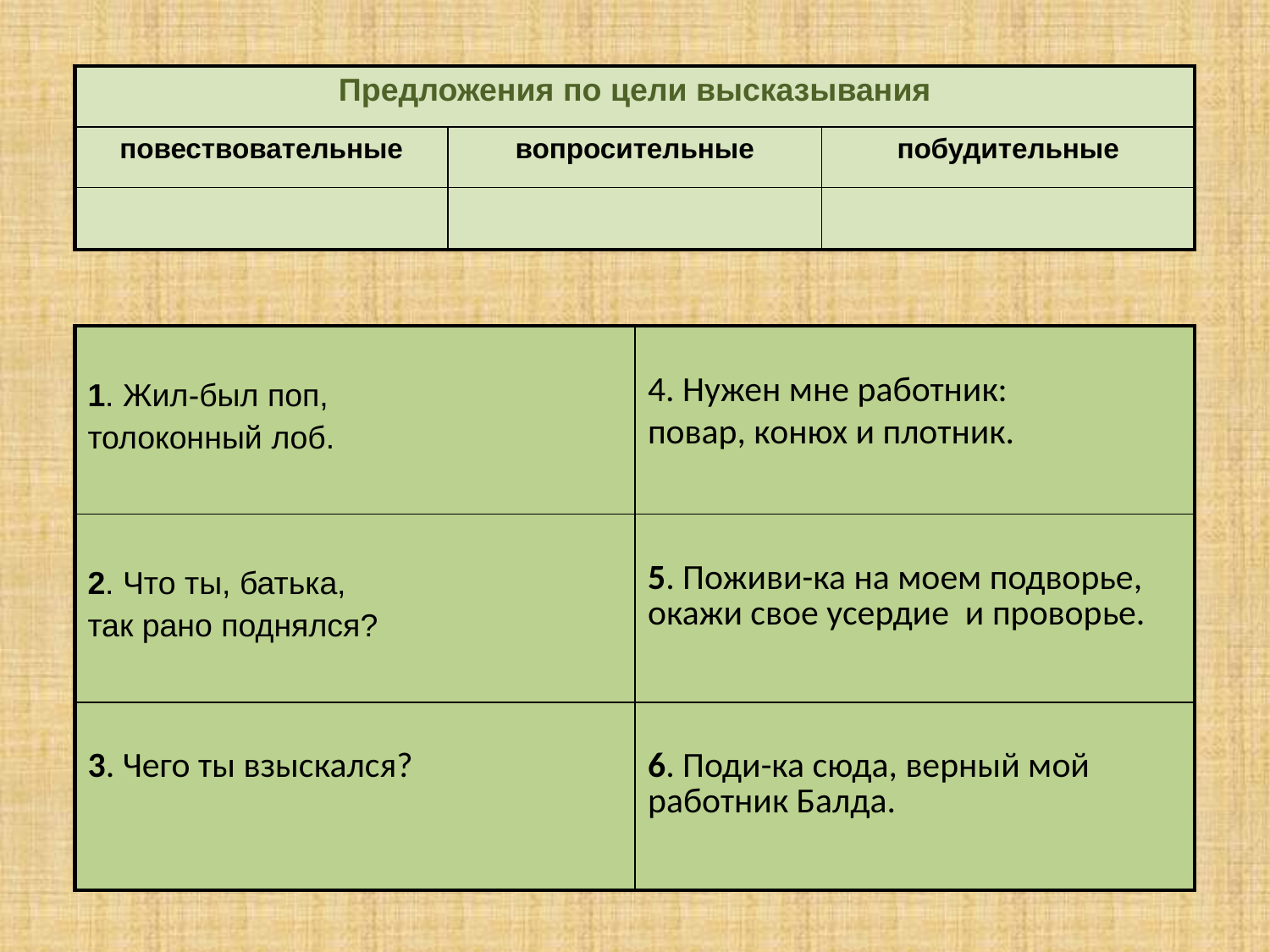

| Предложения по цели высказывания |  |  |
| --- | --- | --- |
| повествовательные | вопросительные | побудительные |
|  |  |  |
| 1. Жил-был поп, толоконный лоб. | 4. Нужен мне работник: повар, конюх и плотник. |
| --- | --- |
| 2. Что ты, батька, так рано поднялся? | 5. Поживи-ка на моем подворье, окажи свое усердие и проворье. |
| 3. Чего ты взыскался? | 6. Поди-ка сюда, верный мой работник Балда. |